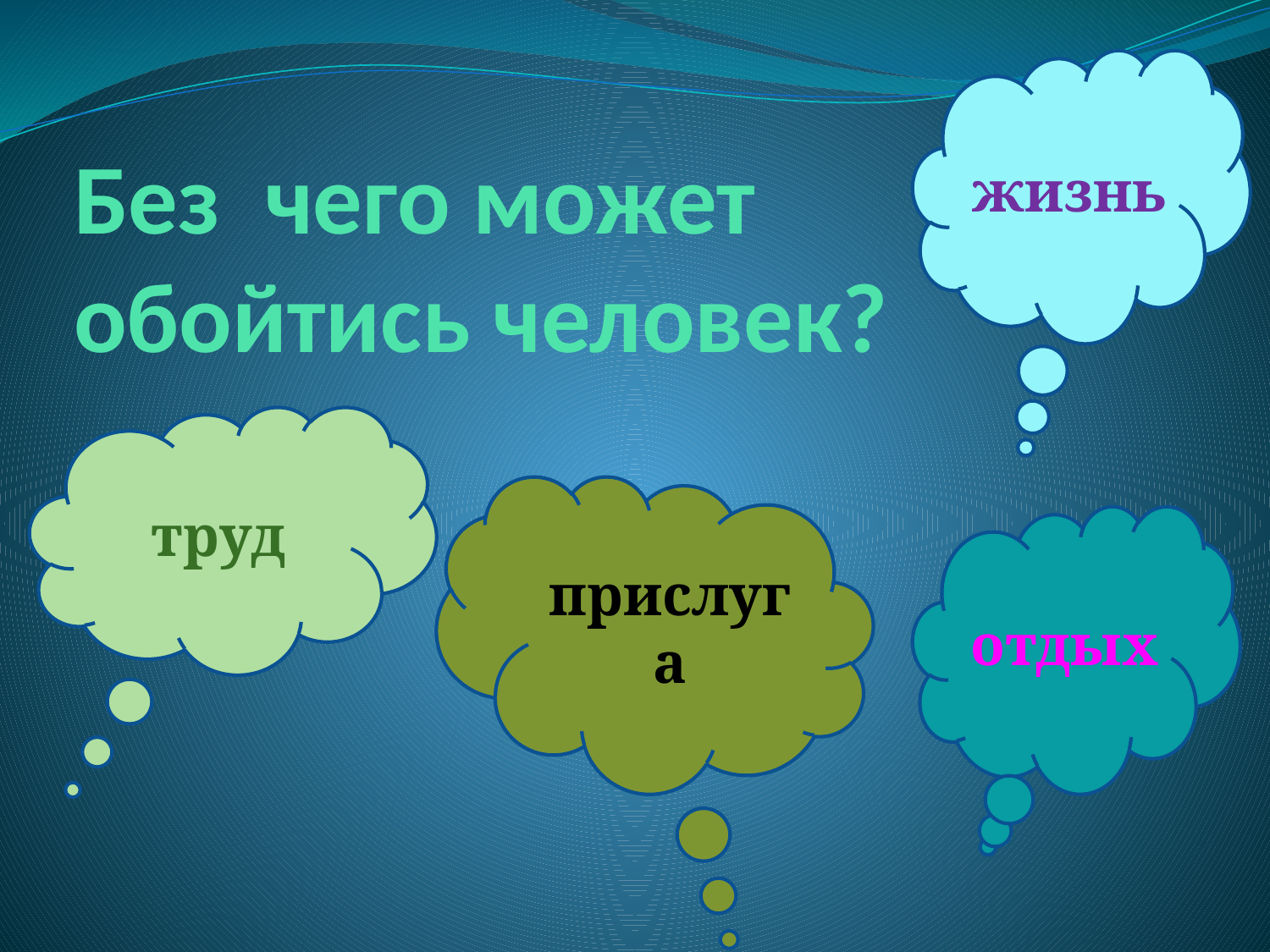

жизнь
# Без  чего может обойтись человек?
труд

прислуга
отдых